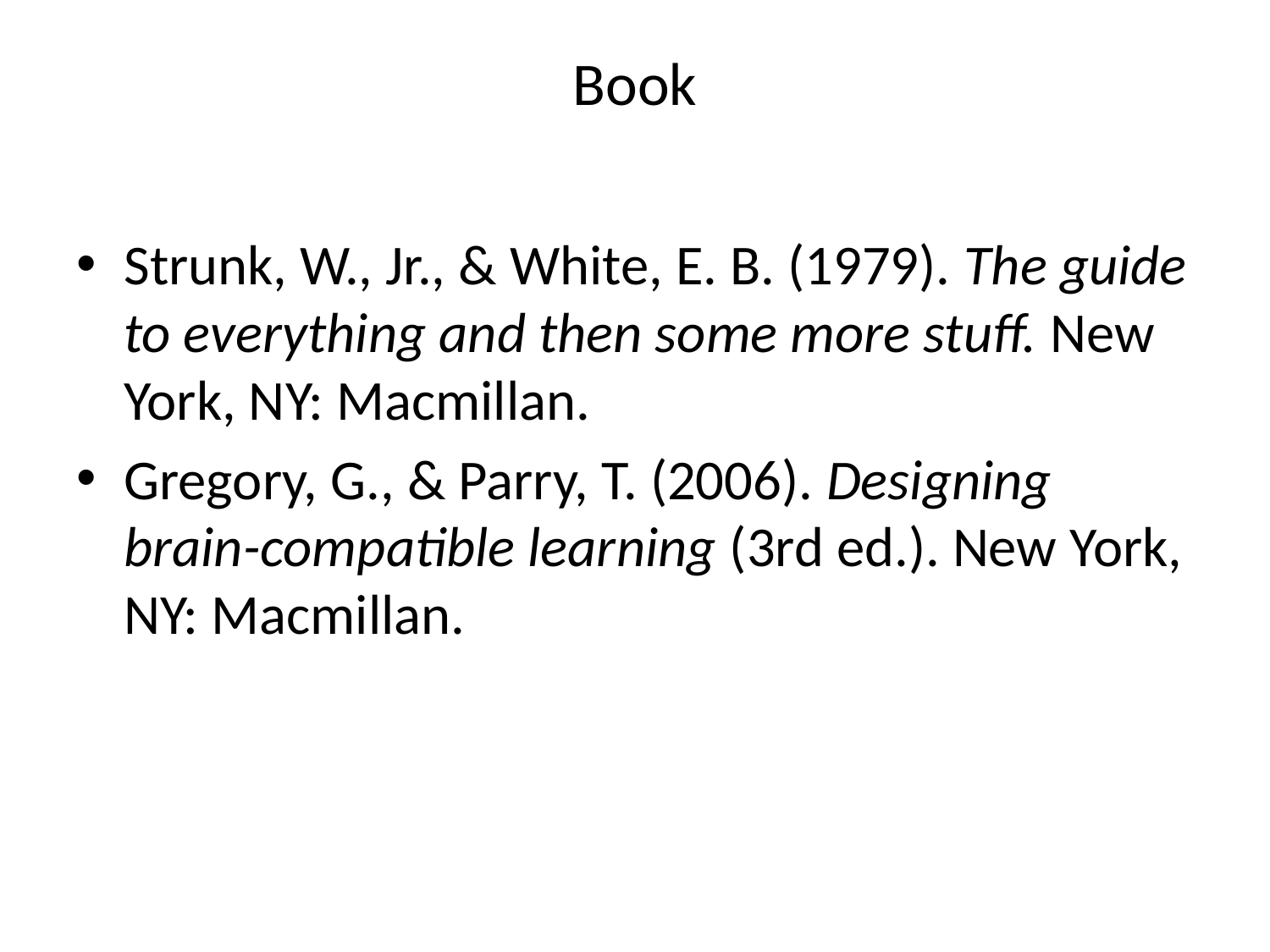

# Book
Strunk, W., Jr., & White, E. B. (1979). The guide to everything and then some more stuff. New York, NY: Macmillan.
Gregory, G., & Parry, T. (2006). Designing brain-compatible learning (3rd ed.). New York, NY: Macmillan.